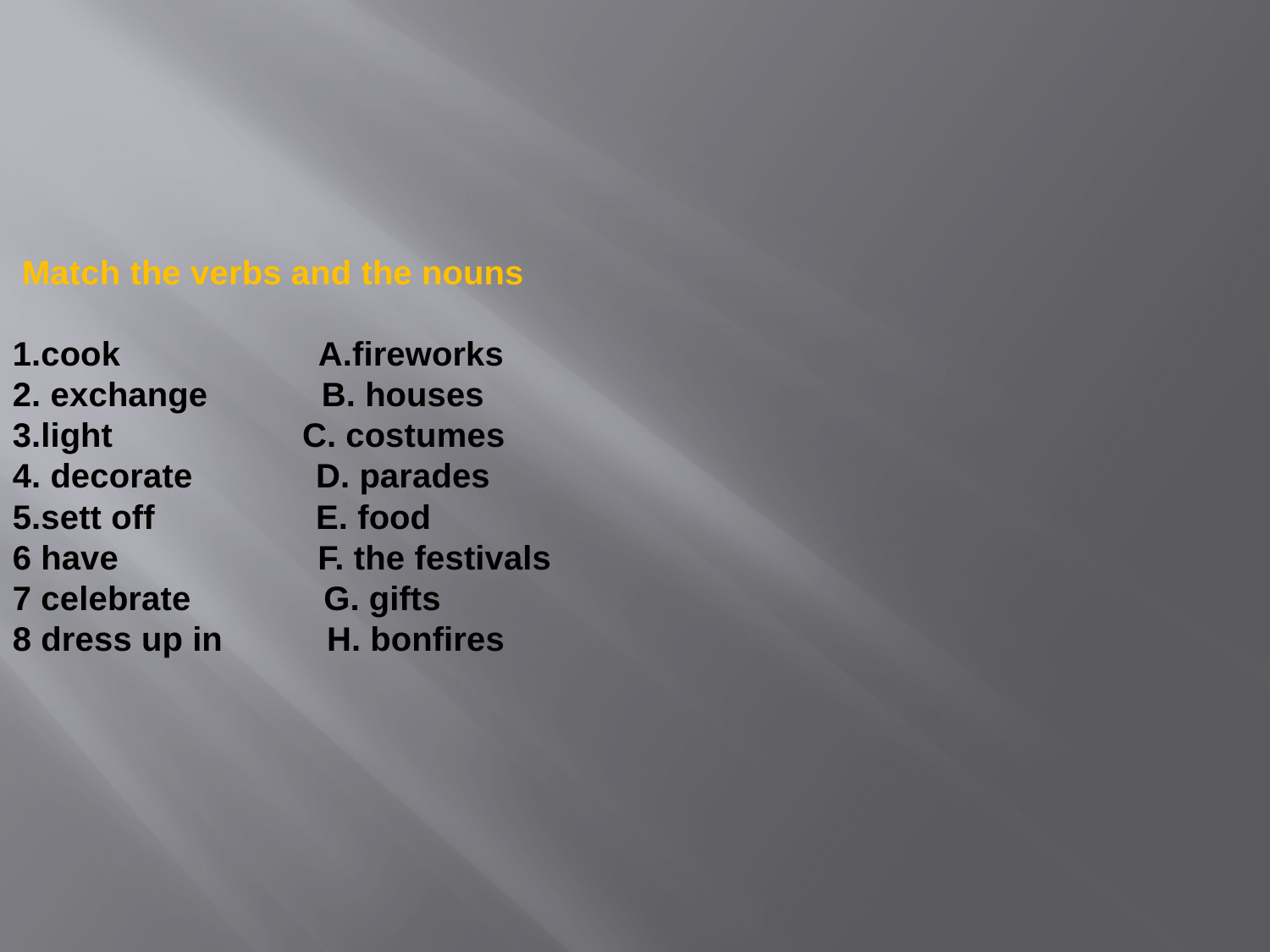

# Match the verbs and the nouns 1.cook                     A.fireworks 2. exchange            B. houses 3.light                    C. costumes 4. decorate             D. parades 5.sett off                 E. food 6 have                     F. the festivals 7 celebrate              G. gifts 8 dress up in           H. bonfires